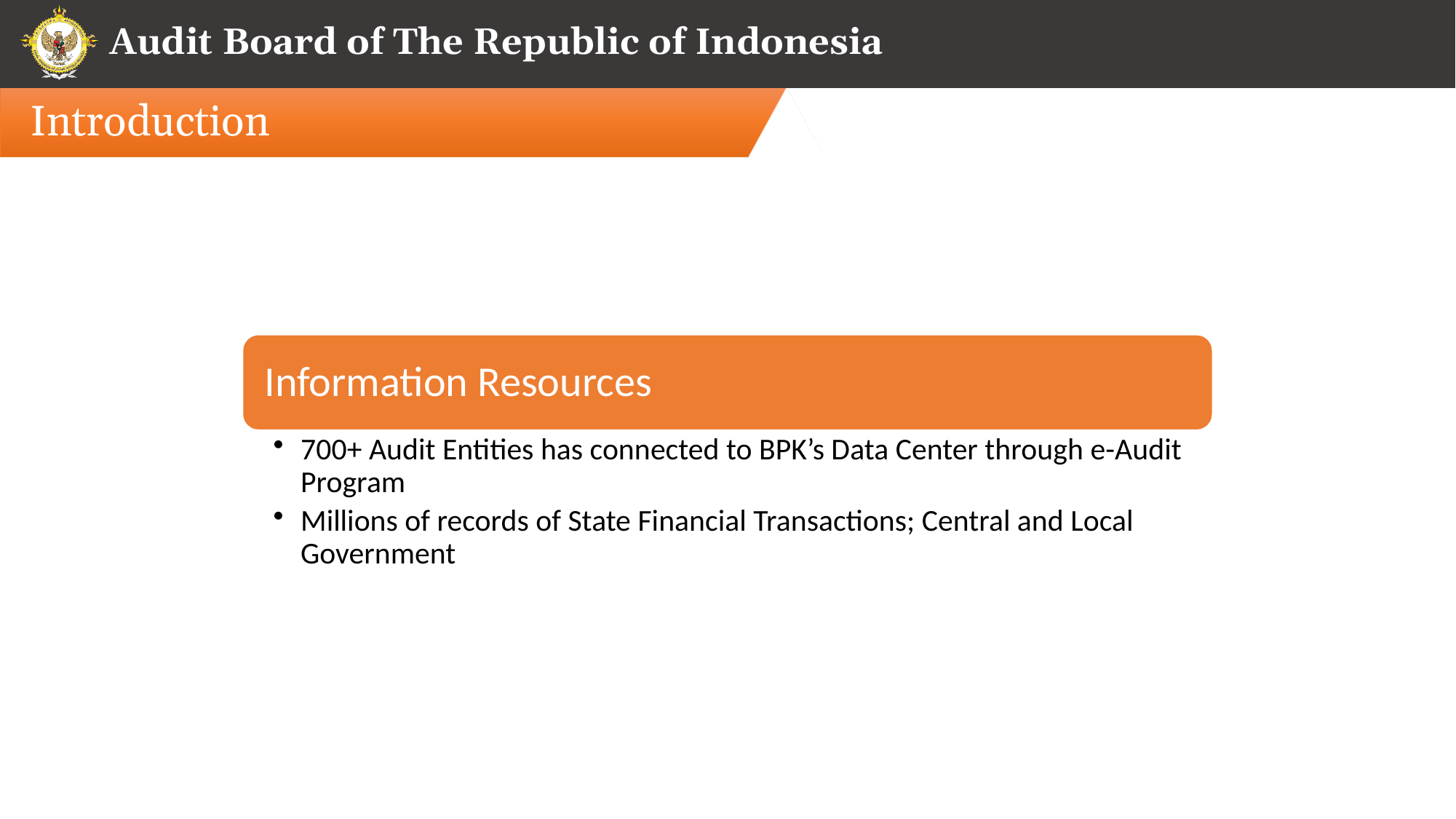

# Introduction
Information Resources
700+ Audit Entities has connected to BPK’s Data Center through e-Audit Program
Millions of records of State Financial Transactions; Central and Local Government
3